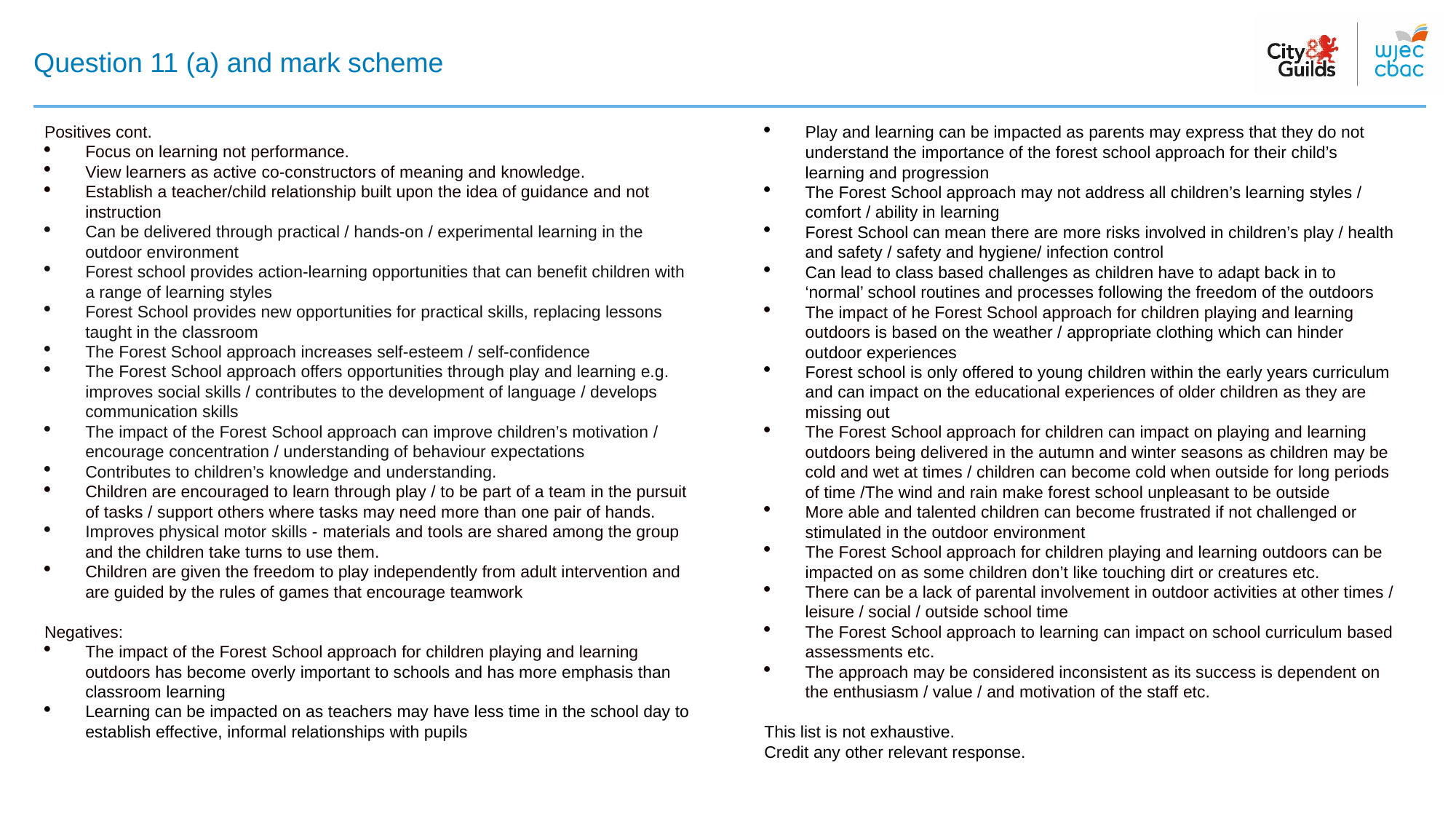

# Question 11 (a) and mark scheme
Positives cont.
Focus on learning not performance.
View learners as active co-constructors of meaning and knowledge.
Establish a teacher/child relationship built upon the idea of guidance and not instruction
Can be delivered through practical / hands-on / experimental learning in the outdoor environment
Forest school provides action-learning opportunities that can benefit children with a range of learning styles
Forest School provides new opportunities for practical skills, replacing lessons taught in the classroom
The Forest School approach increases self-esteem / self-confidence
The Forest School approach offers opportunities through play and learning e.g. improves social skills / contributes to the development of language / develops communication skills
The impact of the Forest School approach can improve children’s motivation / encourage concentration / understanding of behaviour expectations
Contributes to children’s knowledge and understanding.
Children are encouraged to learn through play / to be part of a team in the pursuit of tasks / support others where tasks may need more than one pair of hands.
Improves physical motor skills - materials and tools are shared among the group and the children take turns to use them.
Children are given the freedom to play independently from adult intervention and are guided by the rules of games that encourage teamwork

Negatives:
The impact of the Forest School approach for children playing and learning outdoors has become overly important to schools and has more emphasis than classroom learning
Learning can be impacted on as teachers may have less time in the school day to establish effective, informal relationships with pupils

Play and learning can be impacted as parents may express that they do not understand the importance of the forest school approach for their child’s learning and progression
The Forest School approach may not address all children’s learning styles / comfort / ability in learning
Forest School can mean there are more risks involved in children’s play / health and safety / safety and hygiene/ infection control
Can lead to class based challenges as children have to adapt back in to ‘normal’ school routines and processes following the freedom of the outdoors
The impact of he Forest School approach for children playing and learning outdoors is based on the weather / appropriate clothing which can hinder outdoor experiences
Forest school is only offered to young children within the early years curriculum and can impact on the educational experiences of older children as they are missing out
The Forest School approach for children can impact on playing and learning outdoors being delivered in the autumn and winter seasons as children may be cold and wet at times / children can become cold when outside for long periods of time /The wind and rain make forest school unpleasant to be outside
More able and talented children can become frustrated if not challenged or stimulated in the outdoor environment
The Forest School approach for children playing and learning outdoors can be impacted on as some children don’t like touching dirt or creatures etc.
There can be a lack of parental involvement in outdoor activities at other times / leisure / social / outside school time
The Forest School approach to learning can impact on school curriculum based assessments etc.
The approach may be considered inconsistent as its success is dependent on the enthusiasm / value / and motivation of the staff etc.

This list is not exhaustive.
Credit any other relevant response.